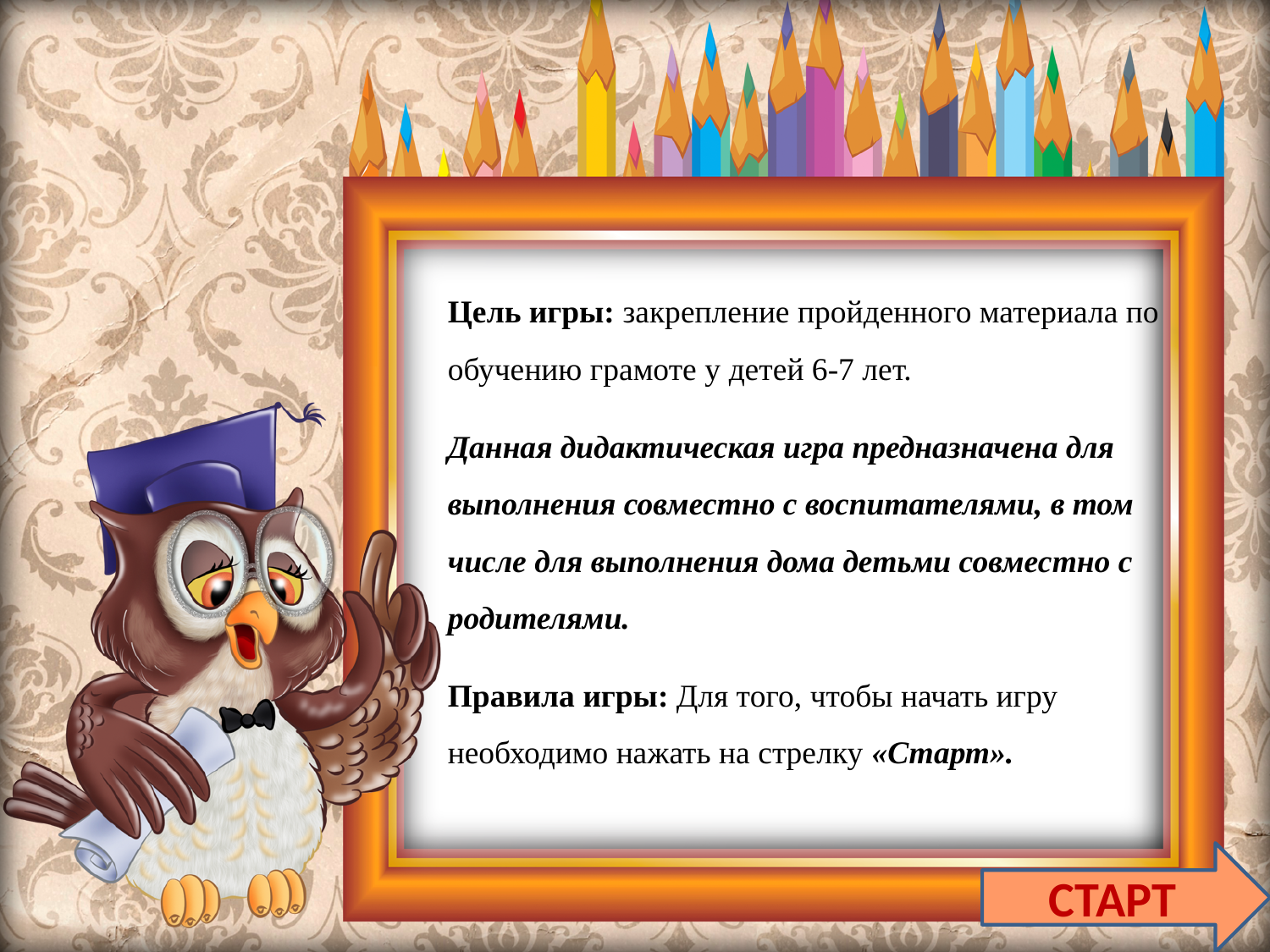

Цель игры: закрепление пройденного материала по обучению грамоте у детей 6-7 лет.
Данная дидактическая игра предназначена для выполнения совместно с воспитателями, в том числе для выполнения дома детьми совместно с родителями.
Правила игры: Для того, чтобы начать игру необходимо нажать на стрелку «Старт».

СТАРТ